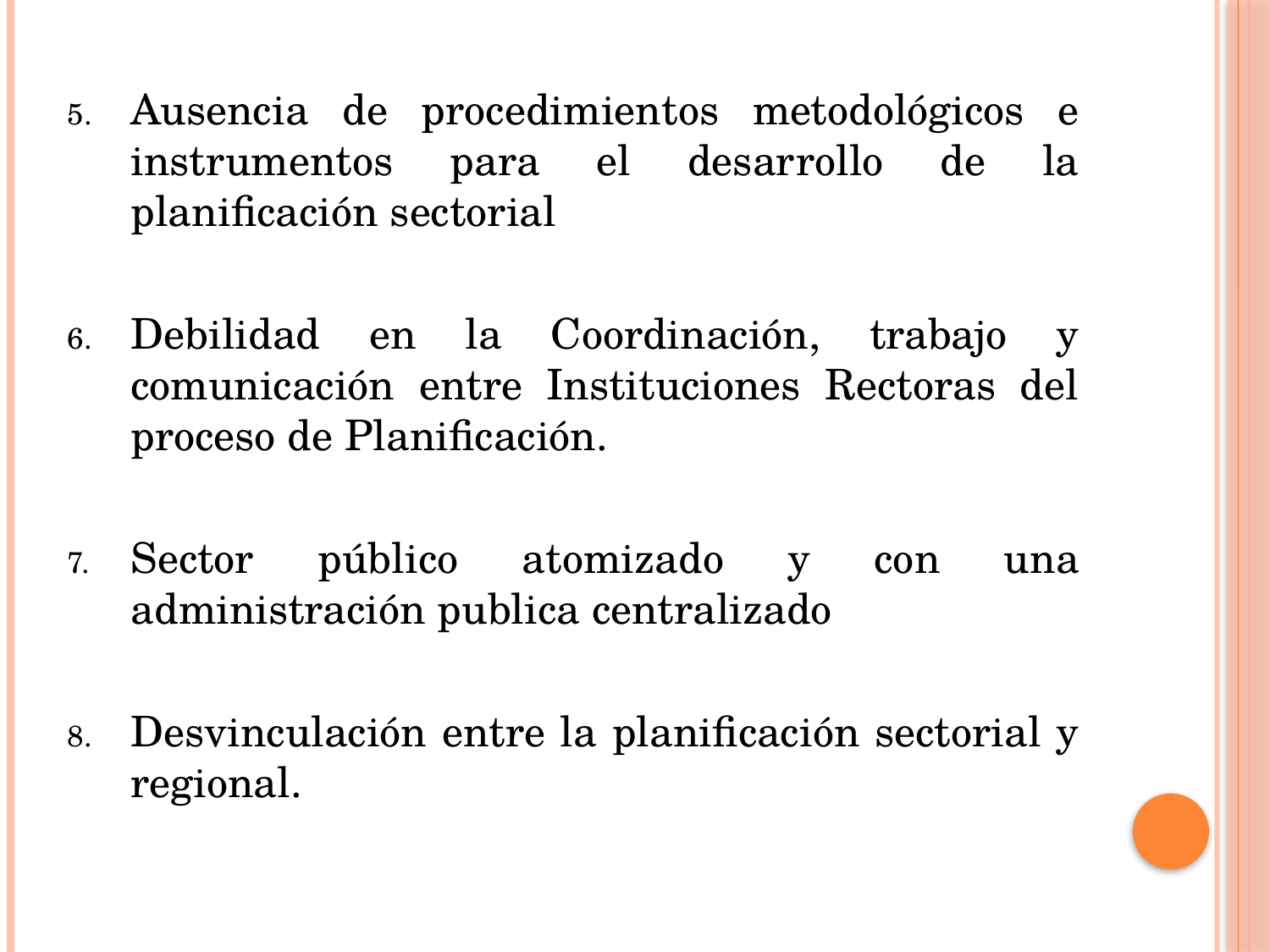

Ausencia de procedimientos metodológicos e instrumentos para el desarrollo de la planificación sectorial

Debilidad en la Coordinación, trabajo y comunicación entre Instituciones Rectoras del proceso de Planificación.

Sector público atomizado y con una administración publica centralizado

Desvinculación entre la planificación sectorial y regional.